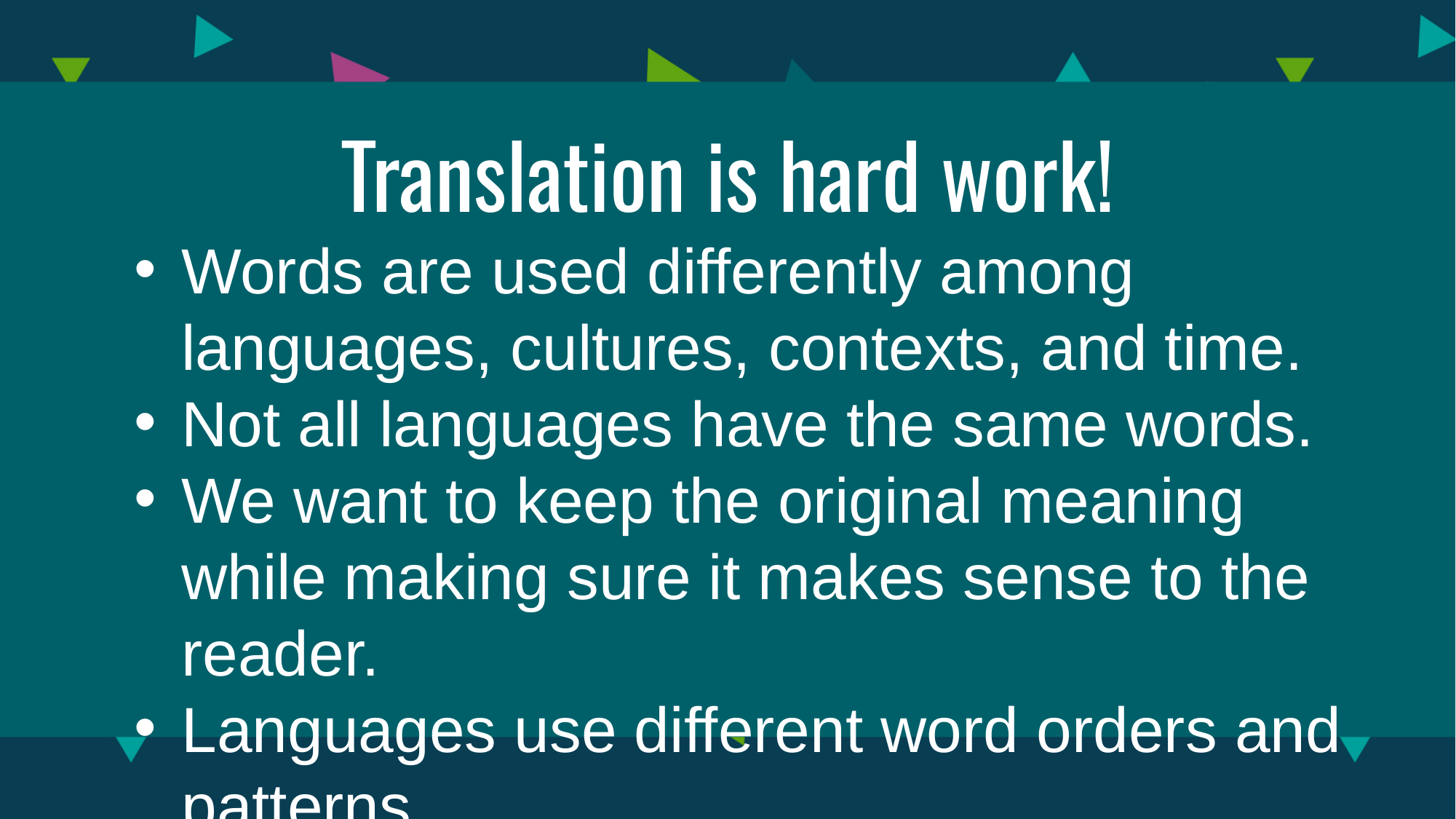

Translation is hard work!
Words are used differently among languages, cultures, contexts, and time.
Not all languages have the same words.
We want to keep the original meaning while making sure it makes sense to the reader.
Languages use different word orders and patterns